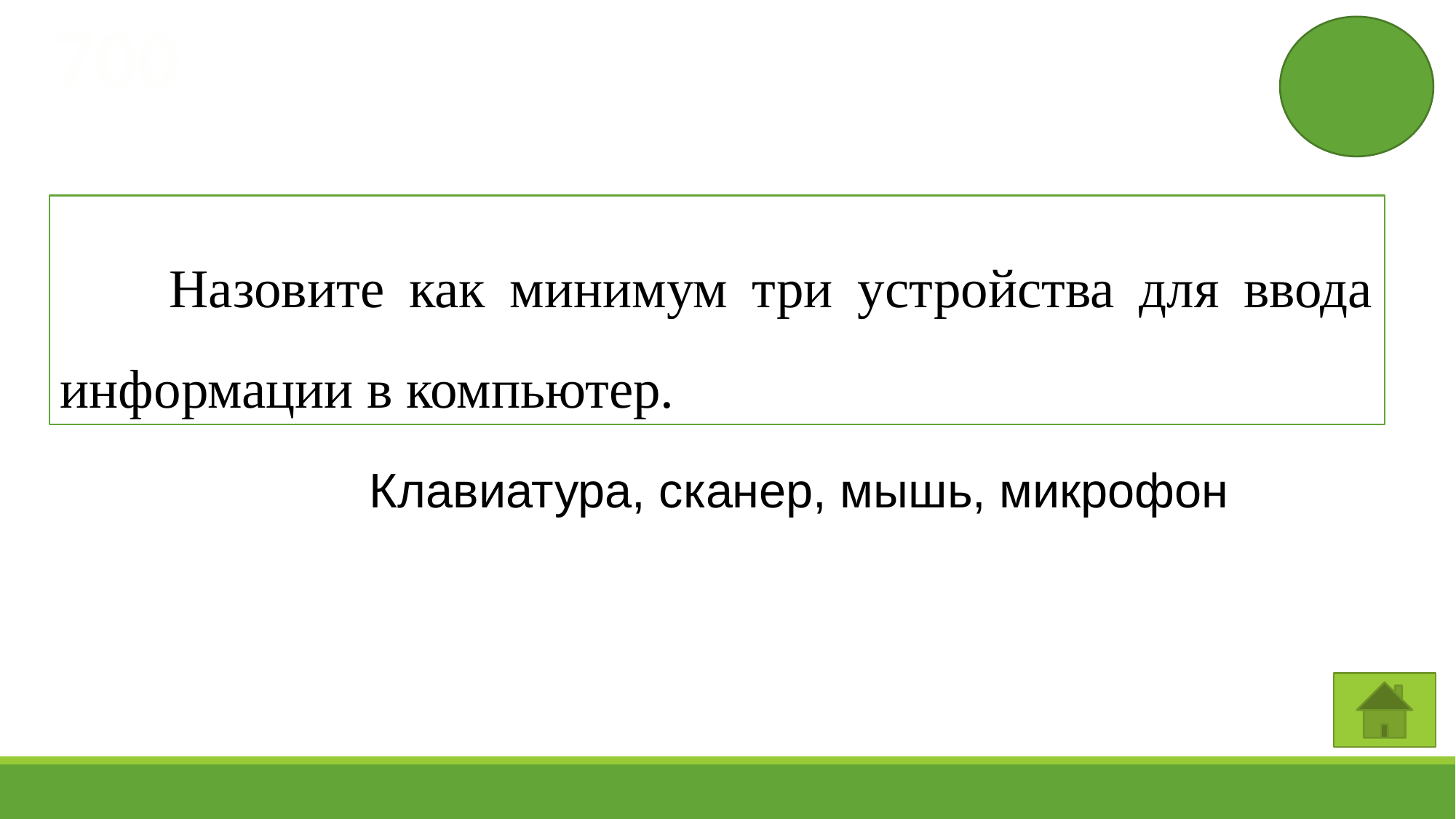

700

	Назовите как минимум три устройства для ввода информации в компьютер.
Клавиатура, сканер, мышь, микрофон